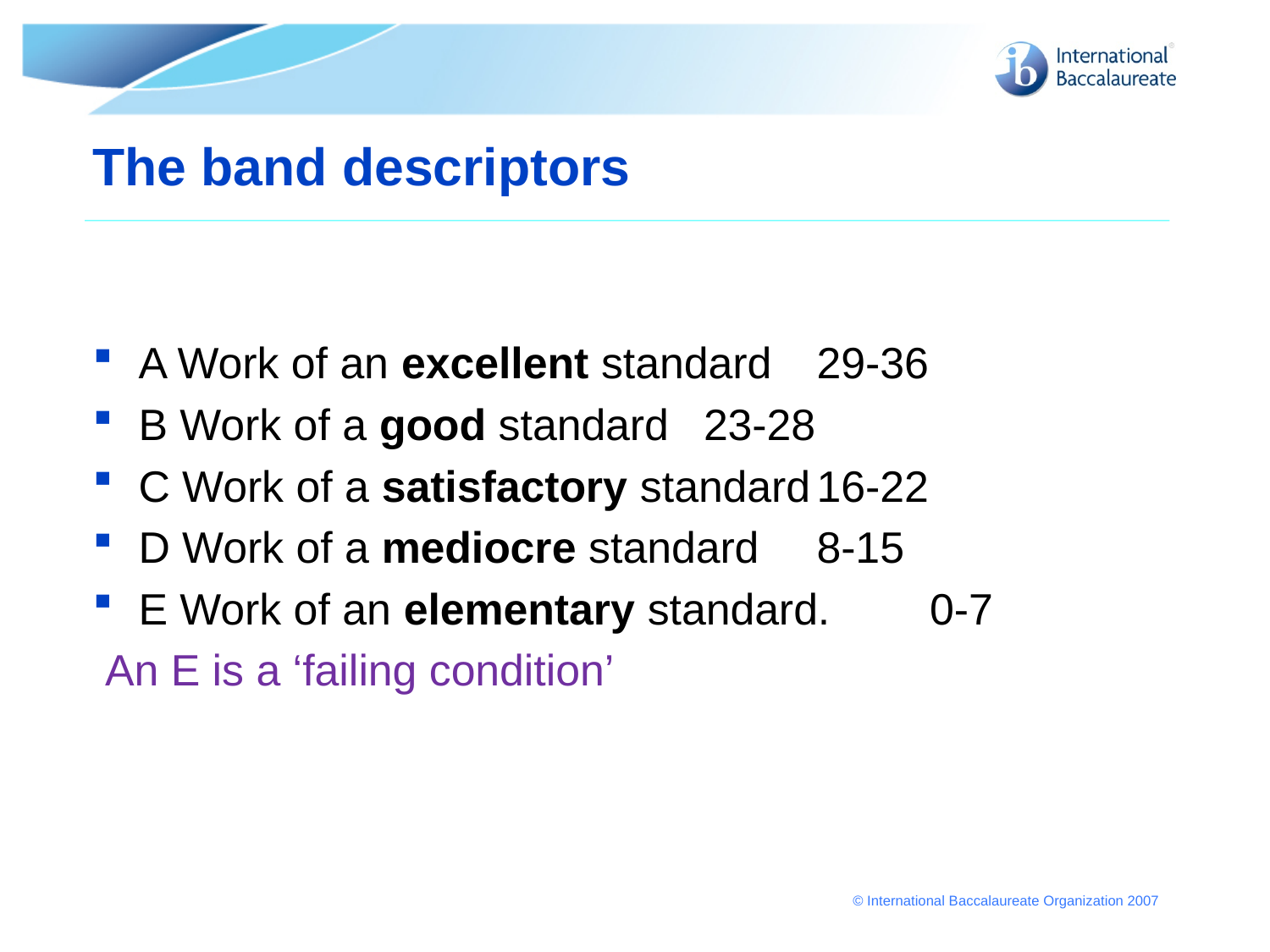

# The band descriptors

A Work of an excellent standard		29-36
B Work of a good standard			23-28
C Work of a satisfactory standard		16-22
D Work of a mediocre standard		8-15
E Work of an elementary standard.		0-7
 An E is a ‘failing condition’